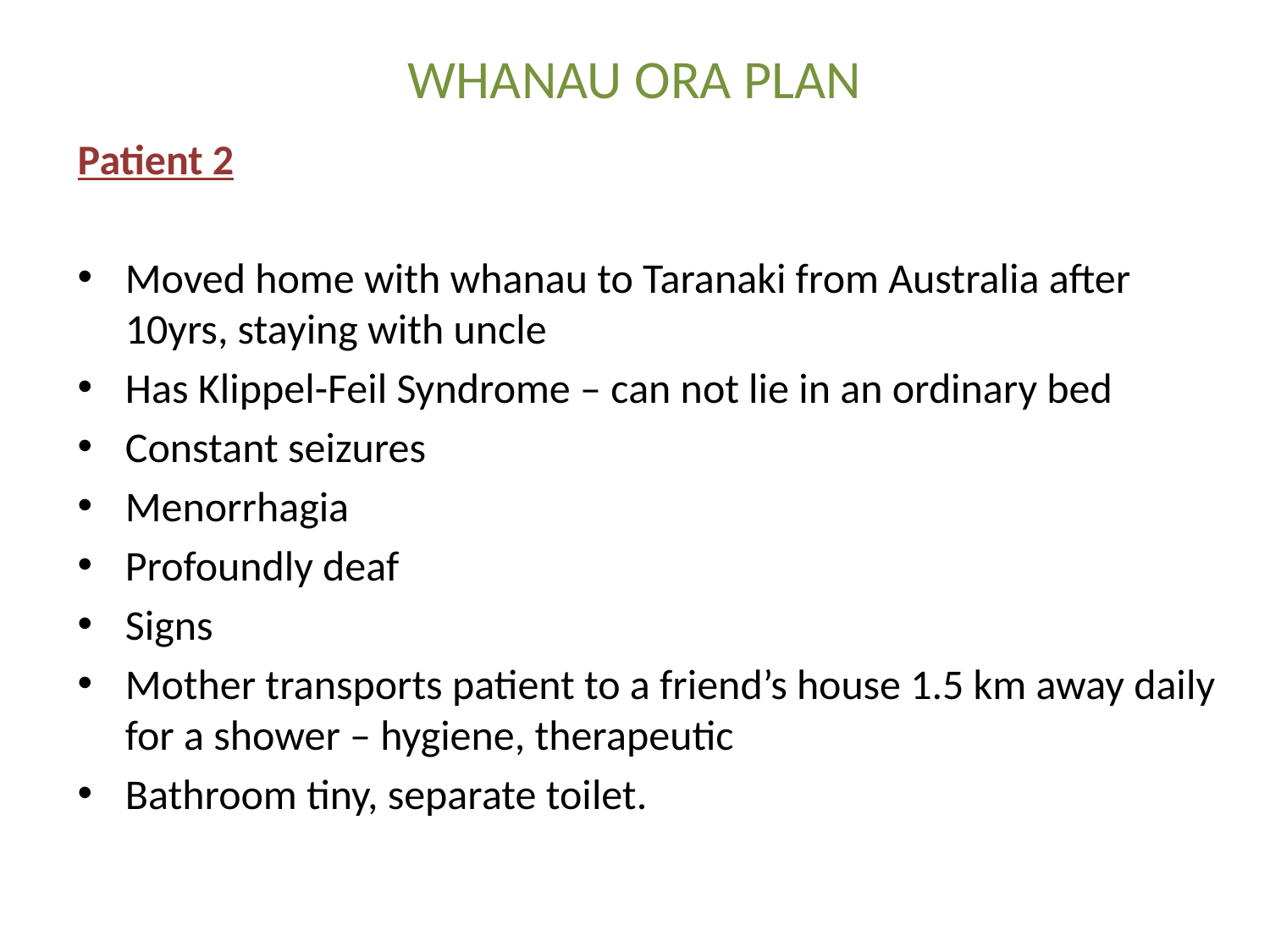

# WHANAU ORA PLAN
Patient 2

Moved home with whanau to Taranaki from Australia after 10yrs, staying with uncle
Has Klippel-Feil Syndrome – can not lie in an ordinary bed
Constant seizures
Menorrhagia
Profoundly deaf
Signs
Mother transports patient to a friend’s house 1.5 km away daily for a shower – hygiene, therapeutic
Bathroom tiny, separate toilet.